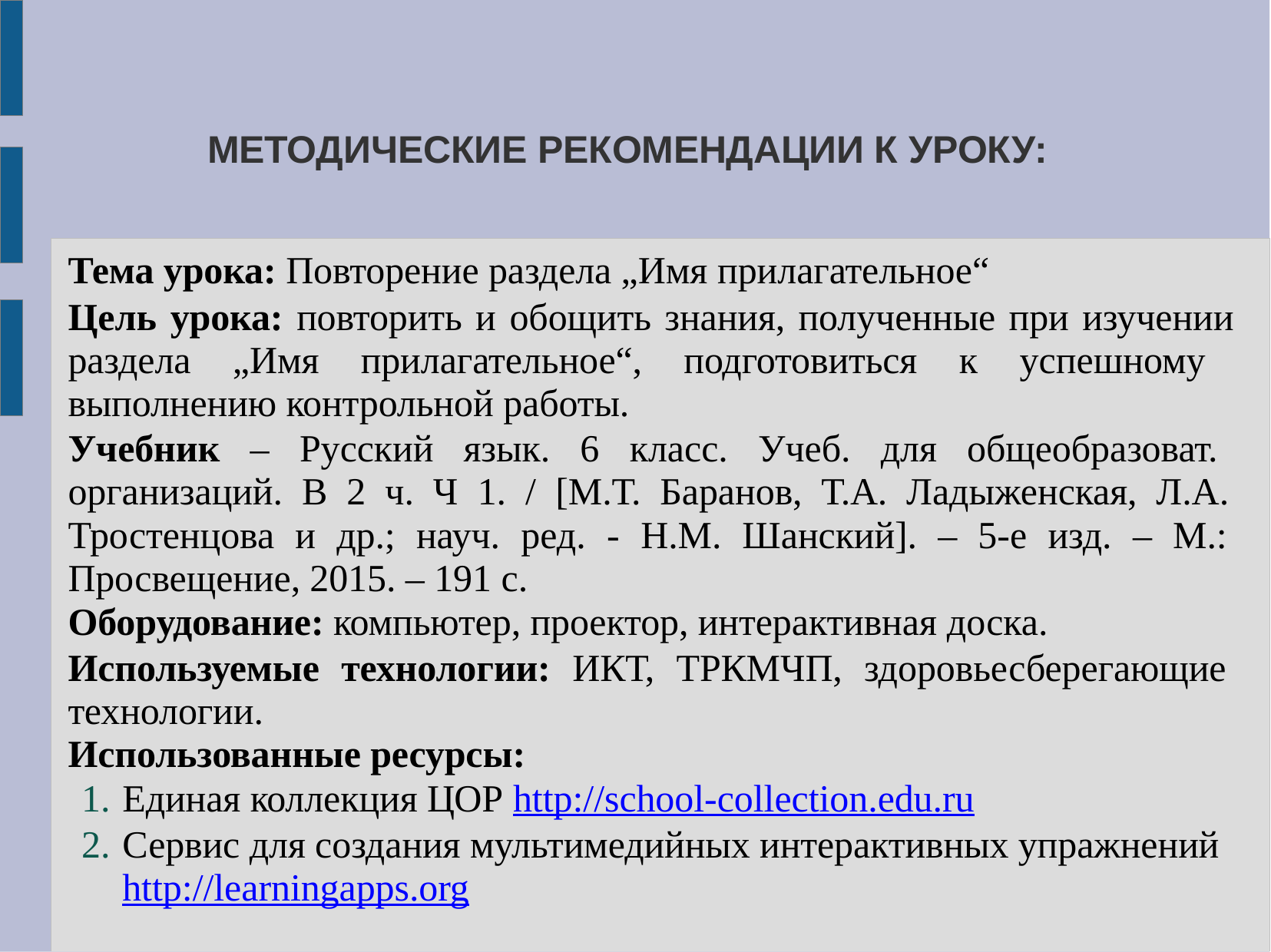

# МЕТОДИЧЕСКИЕ РЕКОМЕНДАЦИИ К УРОКУ:
Тема урока: Повторение раздела „Имя прилагательное“
Цель урока: повторить и обощить знания, полученные при изучении  раздела „Имя прилагательное“, подготовиться к успешному  выполнению контрольной работы.
Учебник – Русский язык. 6 класс. Учеб. для общеобразоват.  организаций. В 2 ч. Ч 1. / [М.Т. Баранов, Т.А. Ладыженская, Л.А.  Тростенцова и др.; науч. ред. - Н.М. Шанский]. – 5-е изд. – М.:  Просвещение, 2015. – 191 с.
Оборудование: компьютер, проектор, интерактивная доска.
Используемые технологии: ИКТ, ТРКМЧП, здоровьесберегающие  технологии.
Использованные ресурсы:
Единая коллекция ЦОР http://school-collection.edu.ru
Сервис для создания мультимедийных интерактивных упражнений  http://learningapps.org